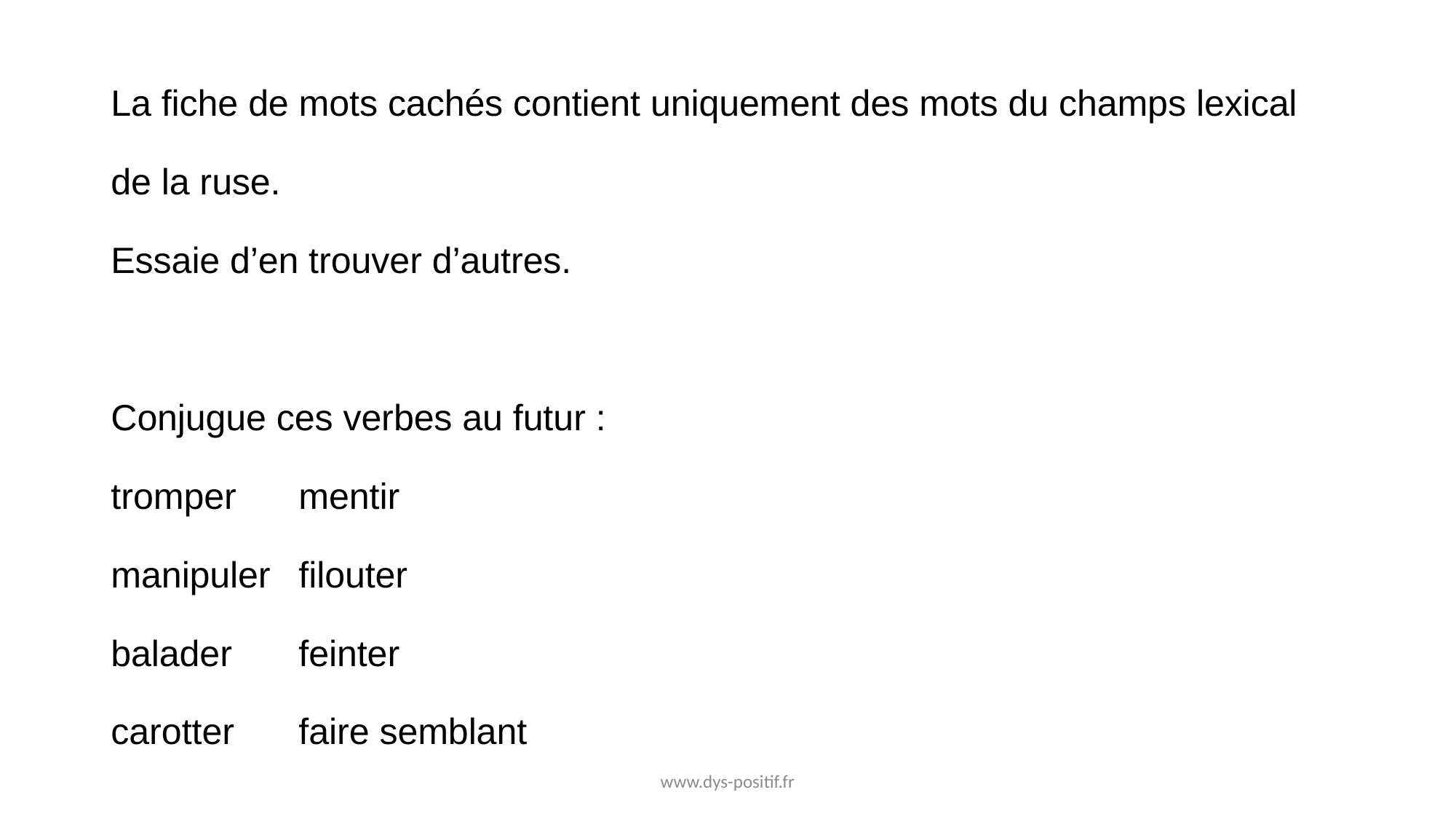

La fiche de mots cachés contient uniquement des mots du champs lexical
de la ruse.
Essaie d’en trouver d’autres.

Conjugue ces verbes au futur :
tromper			mentir
manipuler			filouter
balader			feinter
carotter			faire semblant

www.dys-positif.fr